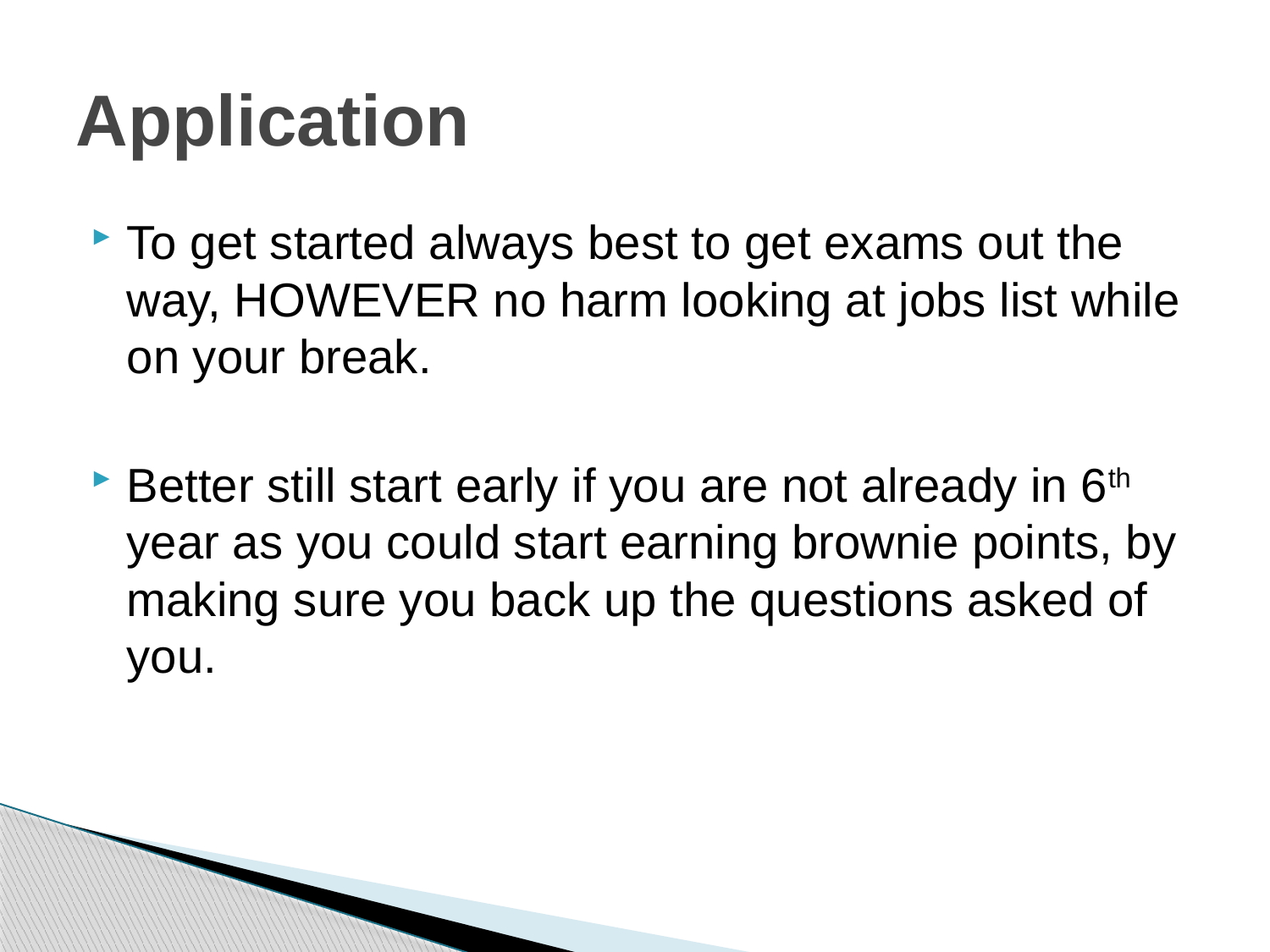

# Application
To get started always best to get exams out the way, HOWEVER no harm looking at jobs list while on your break.

Better still start early if you are not already in 6th year as you could start earning brownie points, by making sure you back up the questions asked of you.